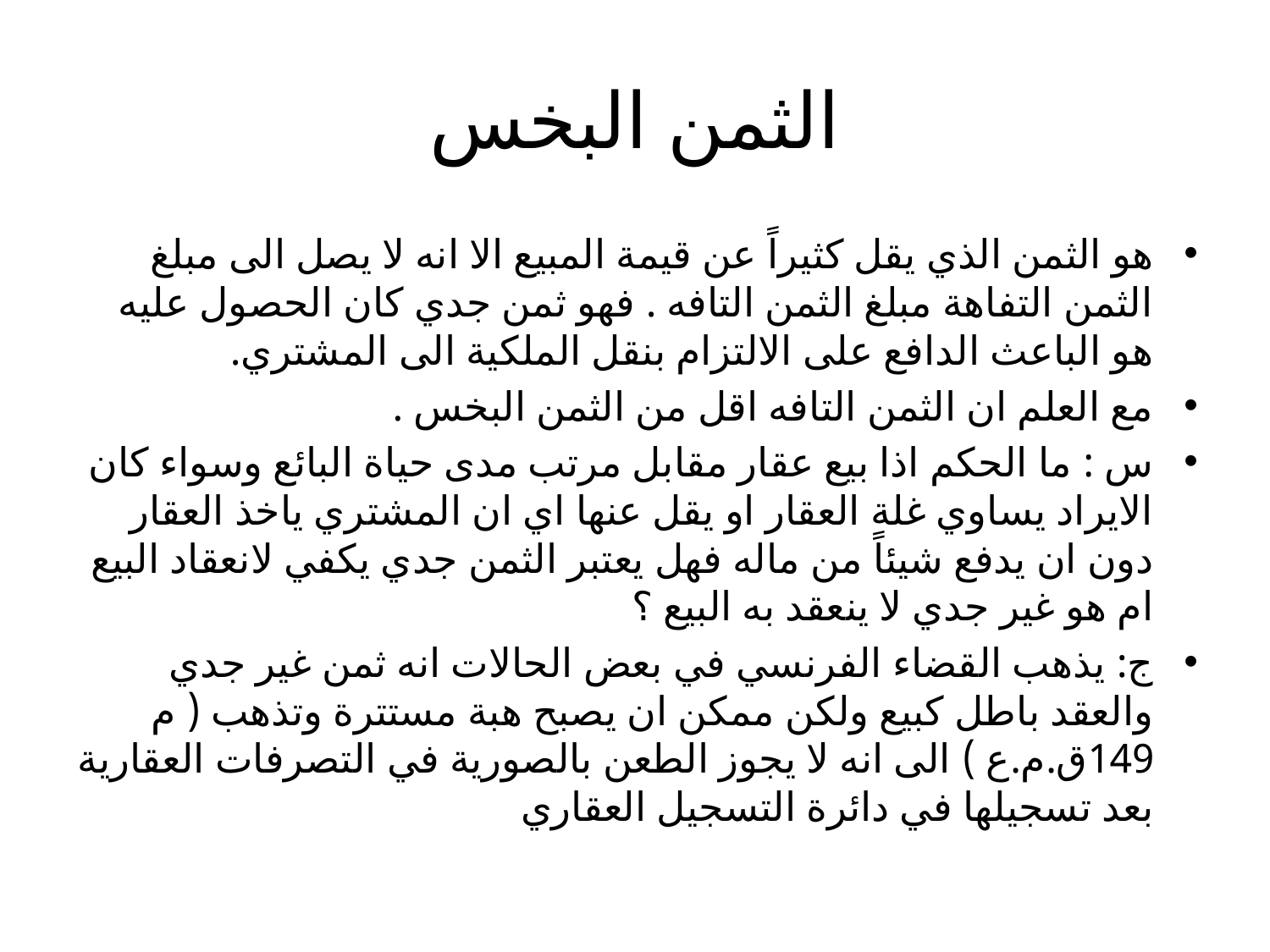

# الثمن البخس
هو الثمن الذي يقل كثيراً عن قيمة المبيع الا انه لا يصل الى مبلغ الثمن التفاهة مبلغ الثمن التافه . فهو ثمن جدي كان الحصول عليه هو الباعث الدافع على الالتزام بنقل الملكية الى المشتري.
مع العلم ان الثمن التافه اقل من الثمن البخس .
س : ما الحكم اذا بيع عقار مقابل مرتب مدى حياة البائع وسواء كان الايراد يساوي غلة العقار او يقل عنها اي ان المشتري ياخذ العقار دون ان يدفع شيئاً من ماله فهل يعتبر الثمن جدي يكفي لانعقاد البيع ام هو غير جدي لا ينعقد به البيع ؟
ج: يذهب القضاء الفرنسي في بعض الحالات انه ثمن غير جدي والعقد باطل كبيع ولكن ممكن ان يصبح هبة مستترة وتذهب ( م 149ق.م.ع ) الى انه لا يجوز الطعن بالصورية في التصرفات العقارية بعد تسجيلها في دائرة التسجيل العقاري